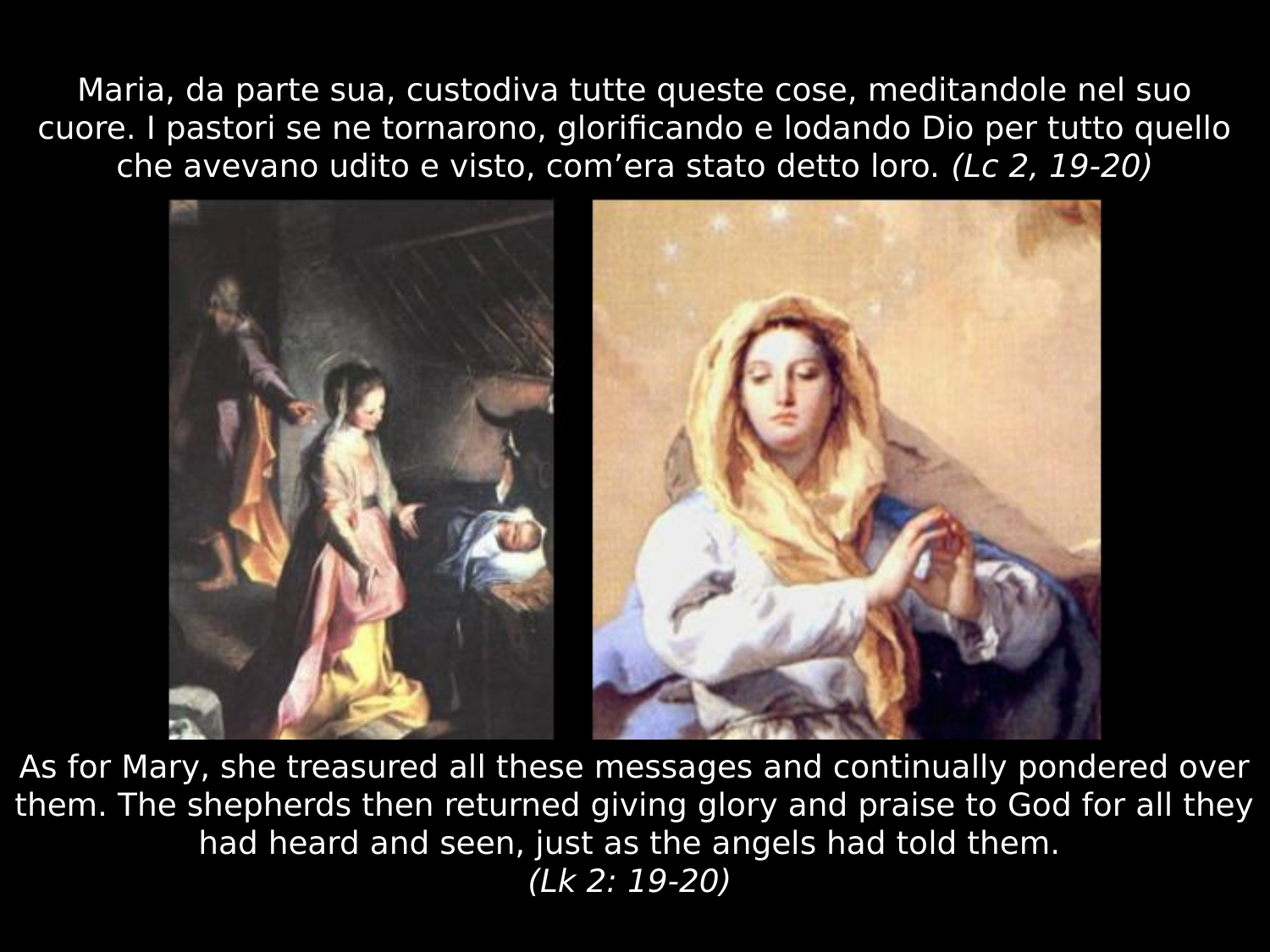

Maria, da parte sua, custodiva tutte queste cose, meditandole nel suo cuore. I pastori se ne tornarono, glorificando e lodando Dio per tutto quello che avevano udito e visto, com’era stato detto loro. (Lc 2, 19-20)
As for Mary, she treasured all these messages and continually pondered over them. The shepherds then returned giving glory and praise to God for all they had heard and seen, just as the angels had told them.
(Lk 2: 19-20)